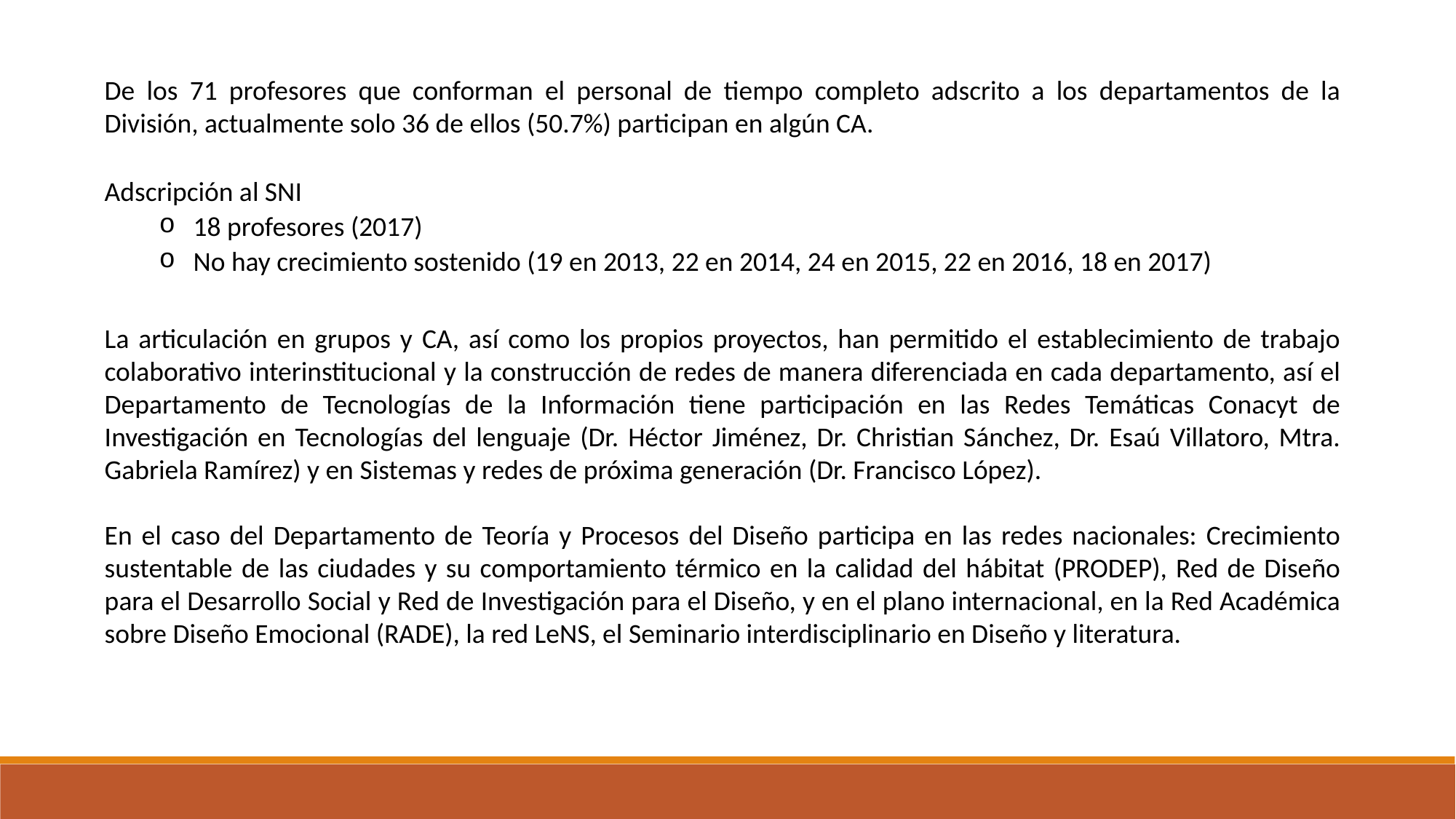

De los 71 profesores que conforman el personal de tiempo completo adscrito a los departamentos de la División, actualmente solo 36 de ellos (50.7%) participan en algún CA.

Adscripción al SNI
18 profesores (2017)
No hay crecimiento sostenido (19 en 2013, 22 en 2014, 24 en 2015, 22 en 2016, 18 en 2017)

La articulación en grupos y CA, así como los propios proyectos, han permitido el establecimiento de trabajo colaborativo interinstitucional y la construcción de redes de manera diferenciada en cada departamento, así el Departamento de Tecnologías de la Información tiene participación en las Redes Temáticas Conacyt de Investigación en Tecnologías del lenguaje (Dr. Héctor Jiménez, Dr. Christian Sánchez, Dr. Esaú Villatoro, Mtra. Gabriela Ramírez) y en Sistemas y redes de próxima generación (Dr. Francisco López).

En el caso del Departamento de Teoría y Procesos del Diseño participa en las redes nacionales: Crecimiento sustentable de las ciudades y su comportamiento térmico en la calidad del hábitat (PRODEP), Red de Diseño para el Desarrollo Social y Red de Investigación para el Diseño, y en el plano internacional, en la Red Académica sobre Diseño Emocional (RADE), la red LeNS, el Seminario interdisciplinario en Diseño y literatura.